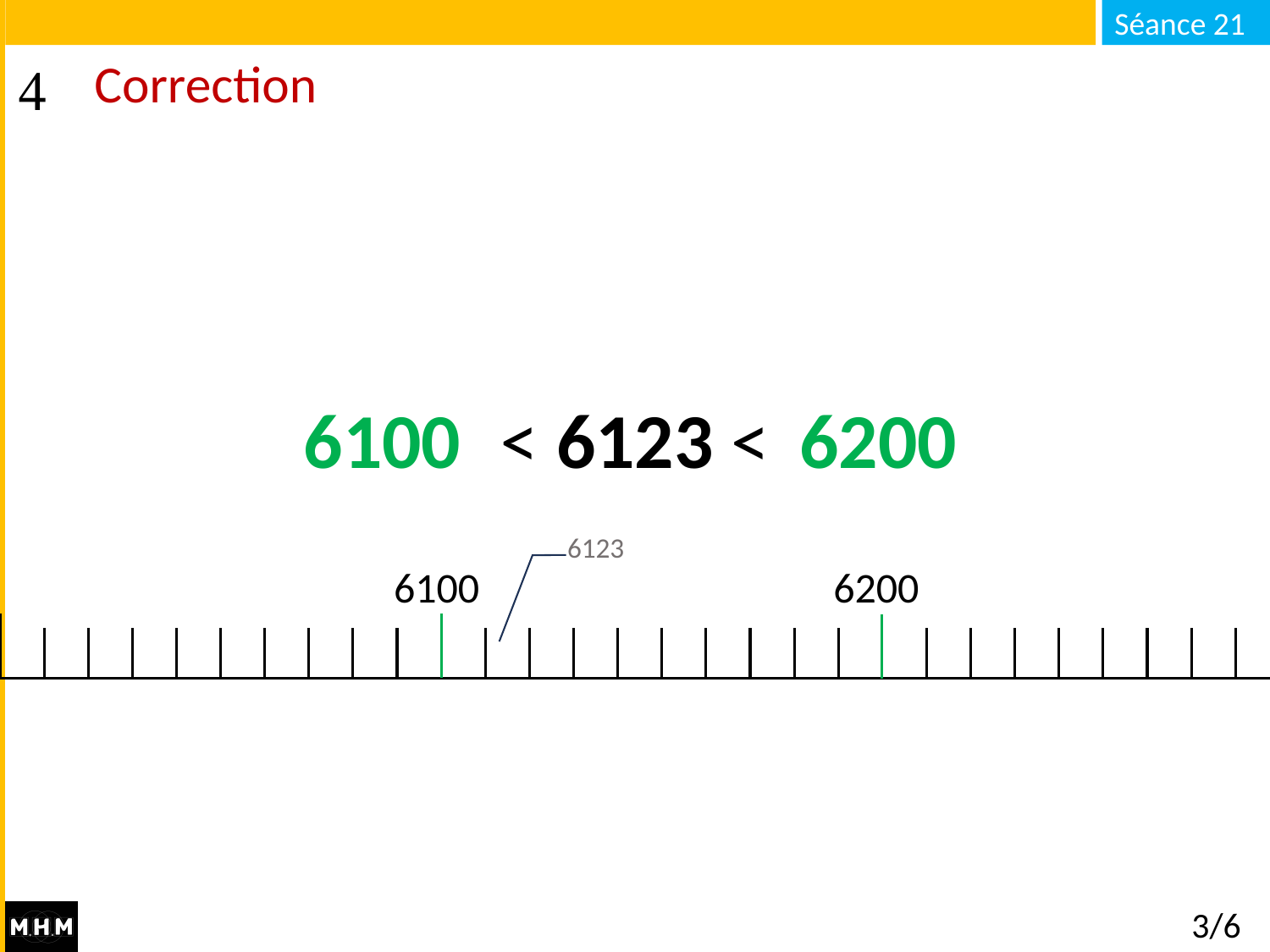

# Correction
6200
6100
… < 6123 < …
6123
6100
6200
3/6